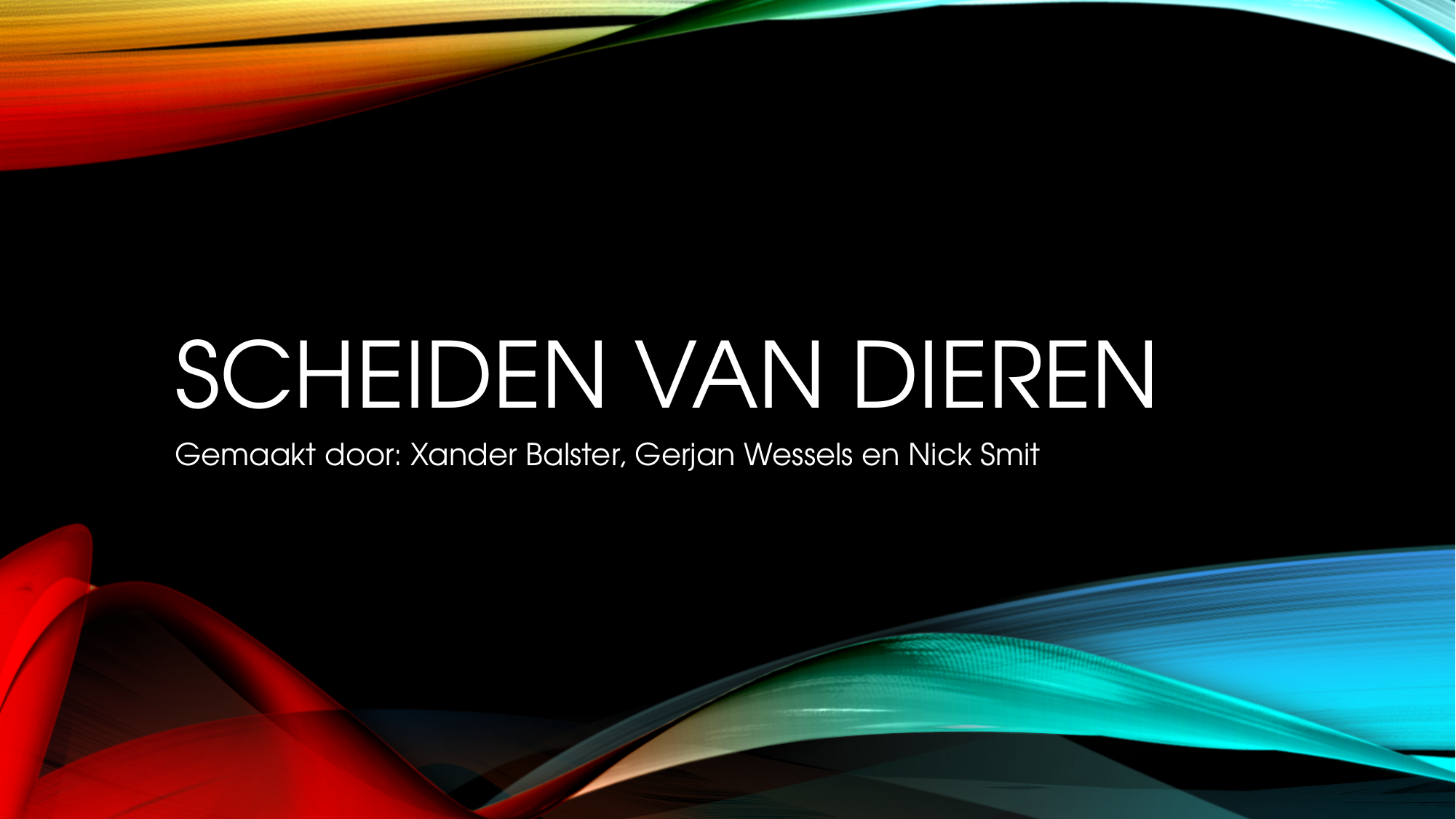

# Scheiden van dieren
Gemaakt door: Xander Balster, Gerjan Wessels en Nick Smit